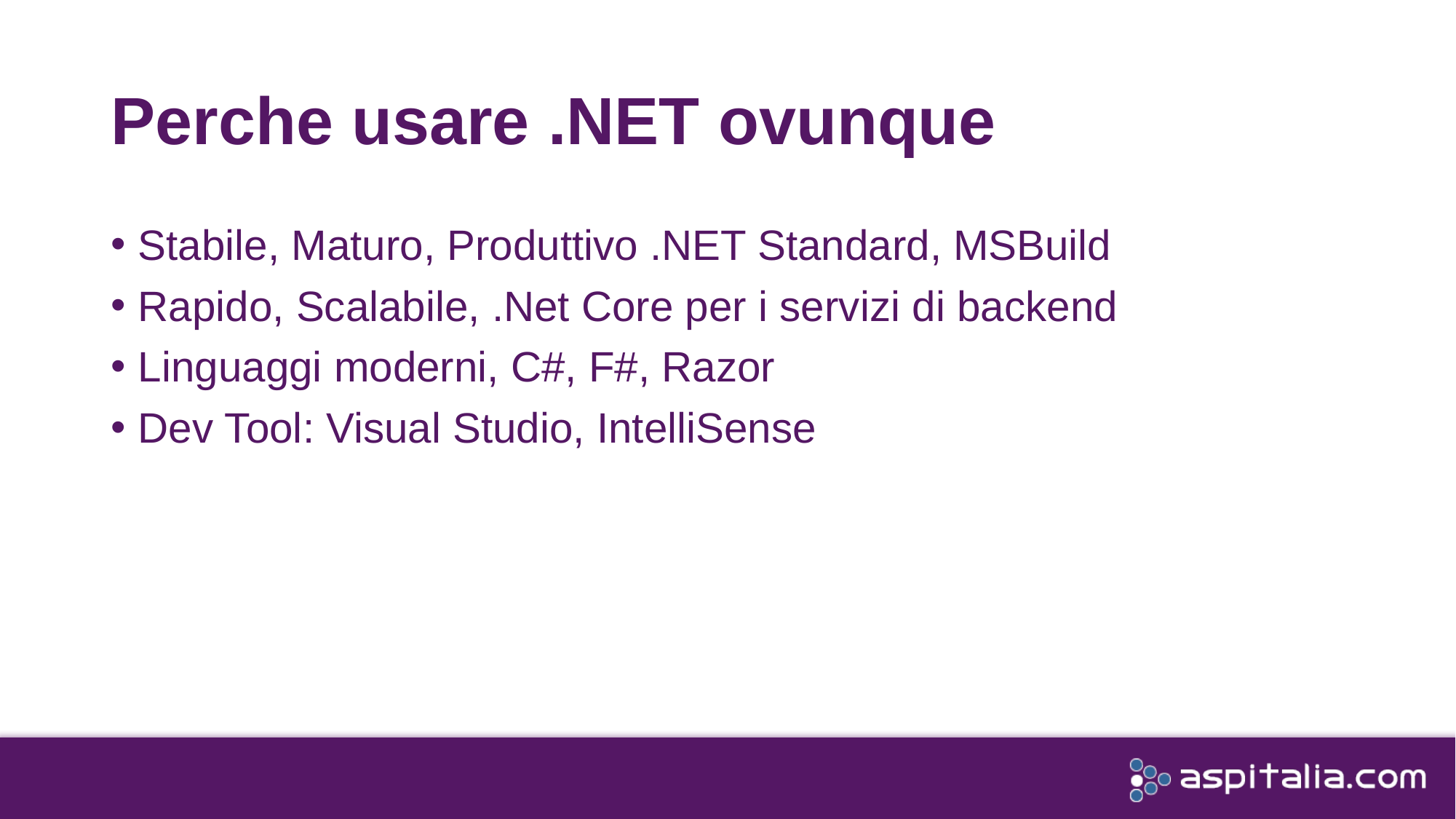

# Perche usare .NET ovunque
Stabile, Maturo, Produttivo .NET Standard, MSBuild
Rapido, Scalabile, .Net Core per i servizi di backend
Linguaggi moderni, C#, F#, Razor
Dev Tool: Visual Studio, IntelliSense